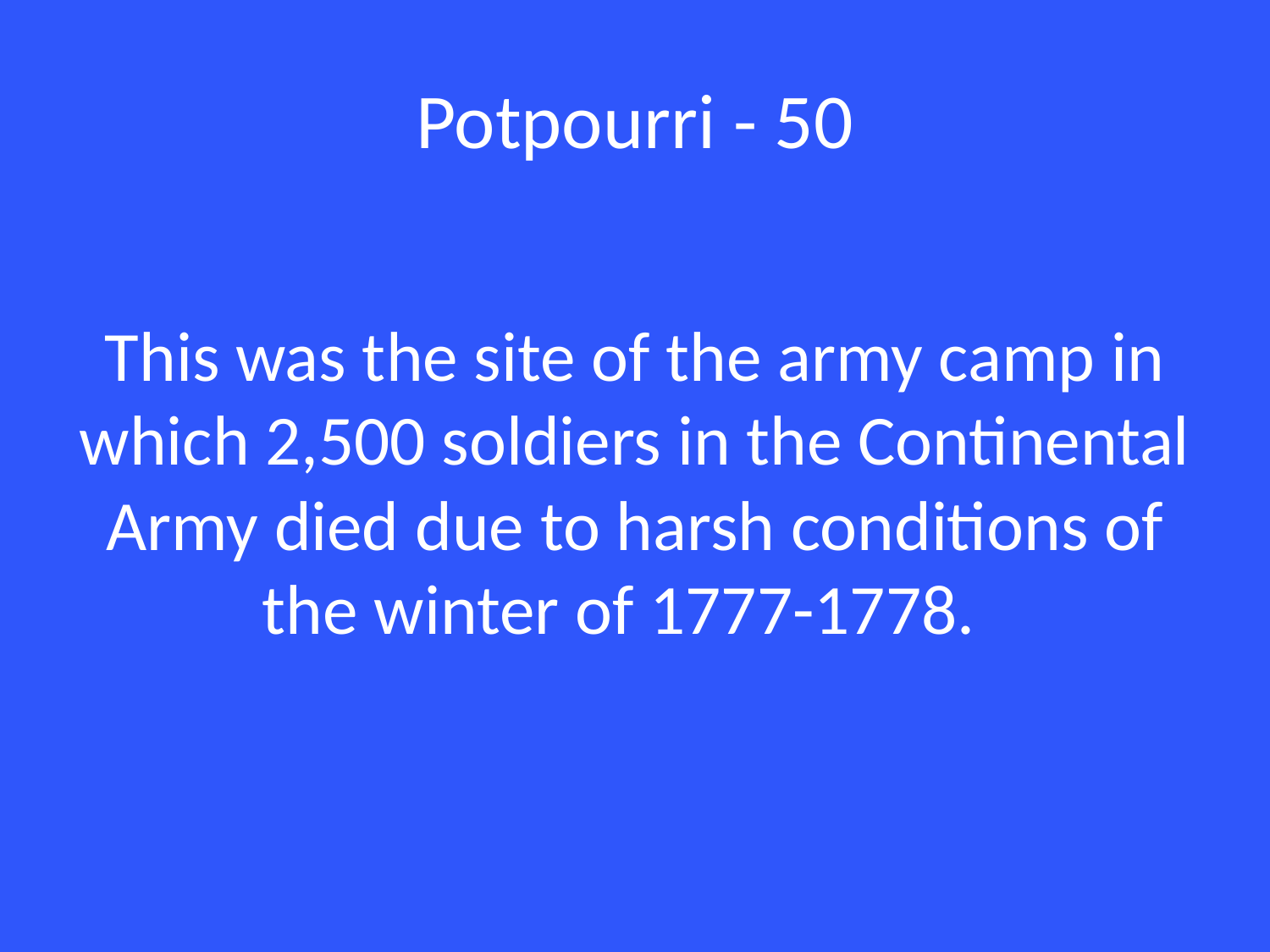

# Potpourri - 50

This was the site of the army camp in which 2,500 soldiers in the Continental Army died due to harsh conditions of the winter of 1777-1778.